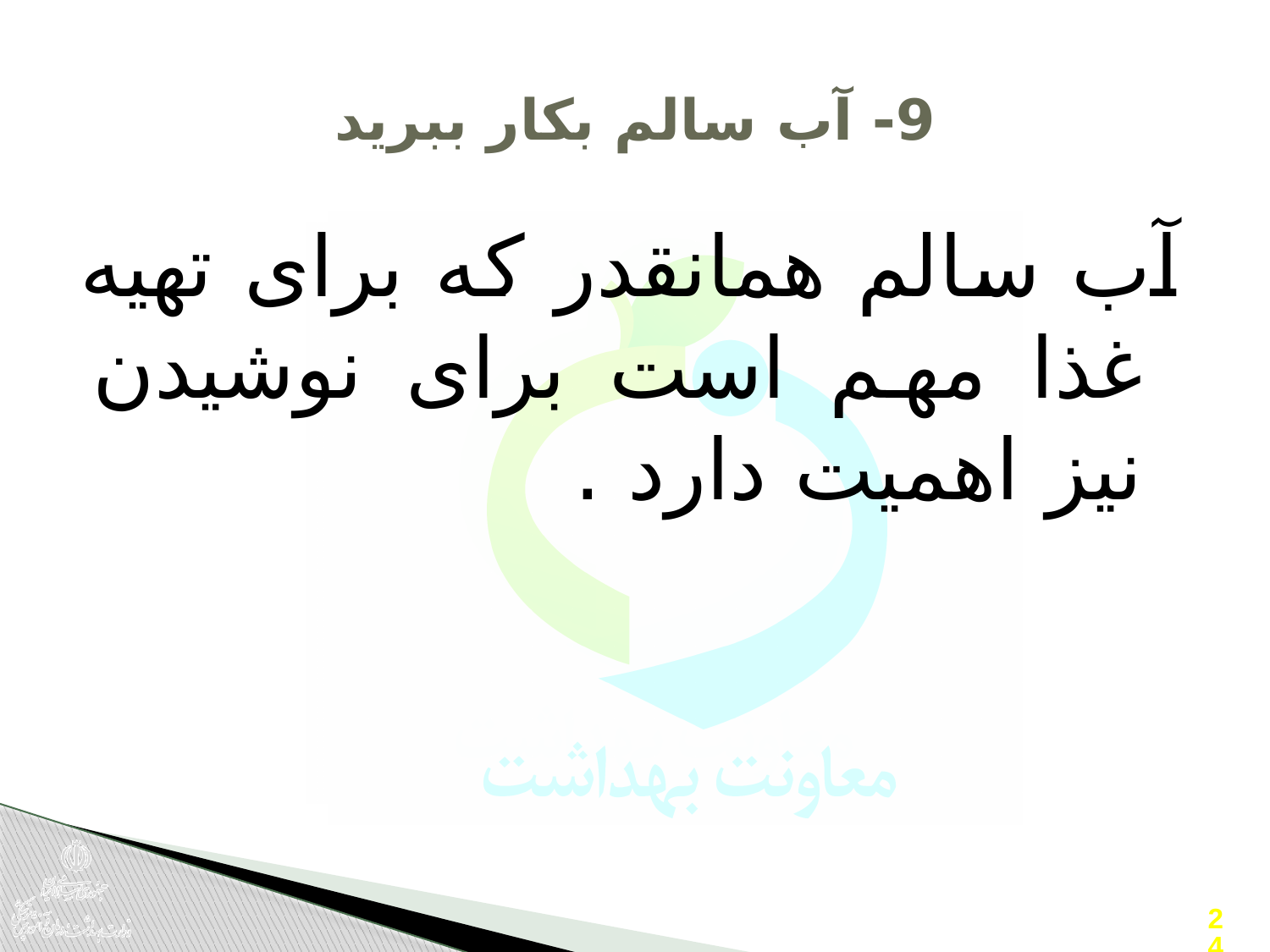

# 9- آب سالم بکار ببرید
آب سالم همانقدر که برای تهیه غذا مهم است برای نوشیدن نیز اهمیت دارد .
24